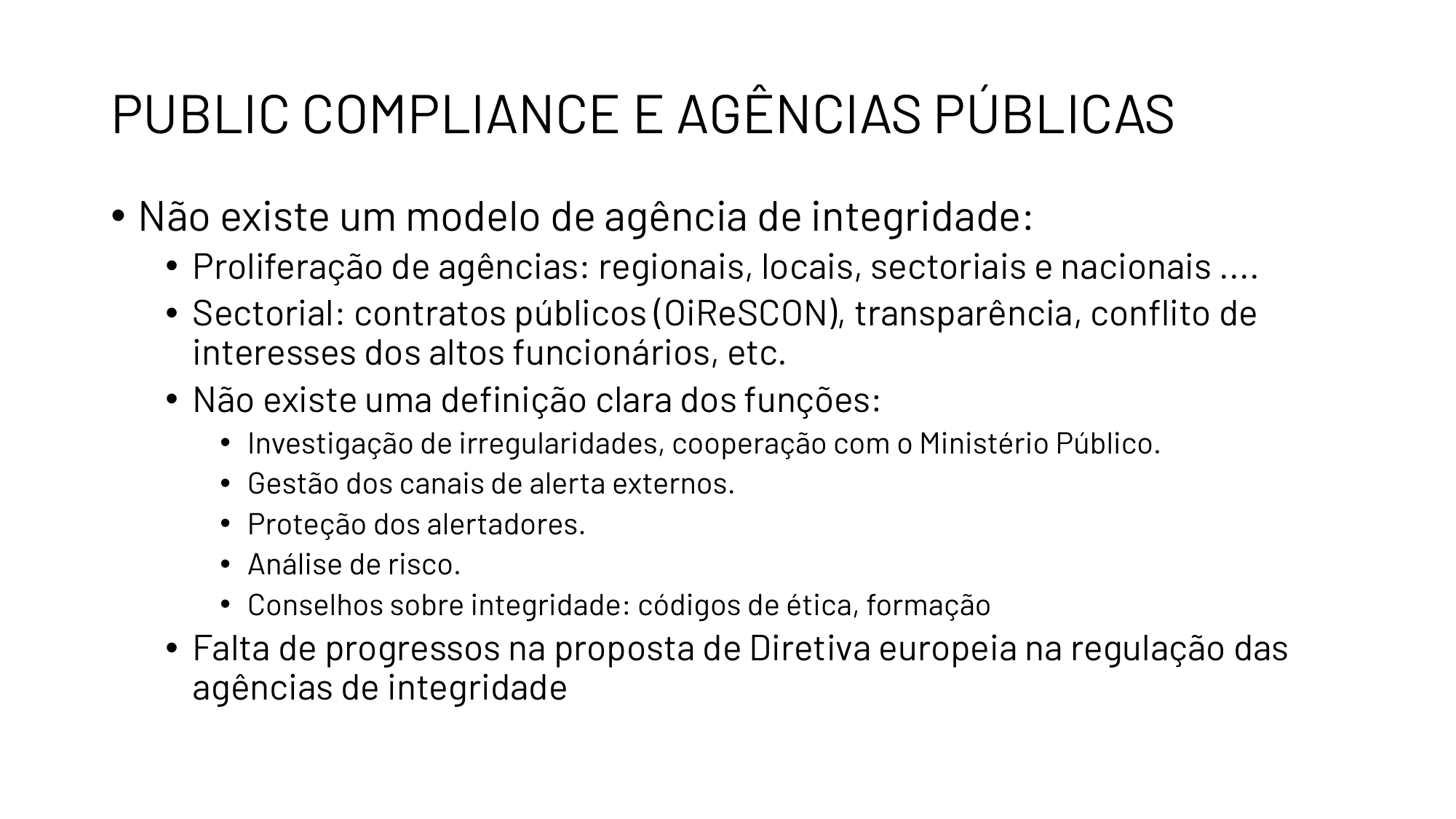

# PUBLIC COMPLIANCE E AGÊNCIAS PÚBLICAS
Não existe um modelo de agência de integridade:
Proliferação de agências: regionais, locais, sectoriais e nacionais ....
Sectorial: contratos públicos (OiReSCON), transparência, conflito de interesses dos altos funcionários, etc.
Não existe uma definição clara dos funções:
Investigação de irregularidades, cooperação com o Ministério Público.
Gestão dos canais de alerta externos.
Proteção dos alertadores.
Análise de risco.
Conselhos sobre integridade: códigos de ética, formação
Falta de progressos na proposta de Diretiva europeia na regulação das agências de integridade